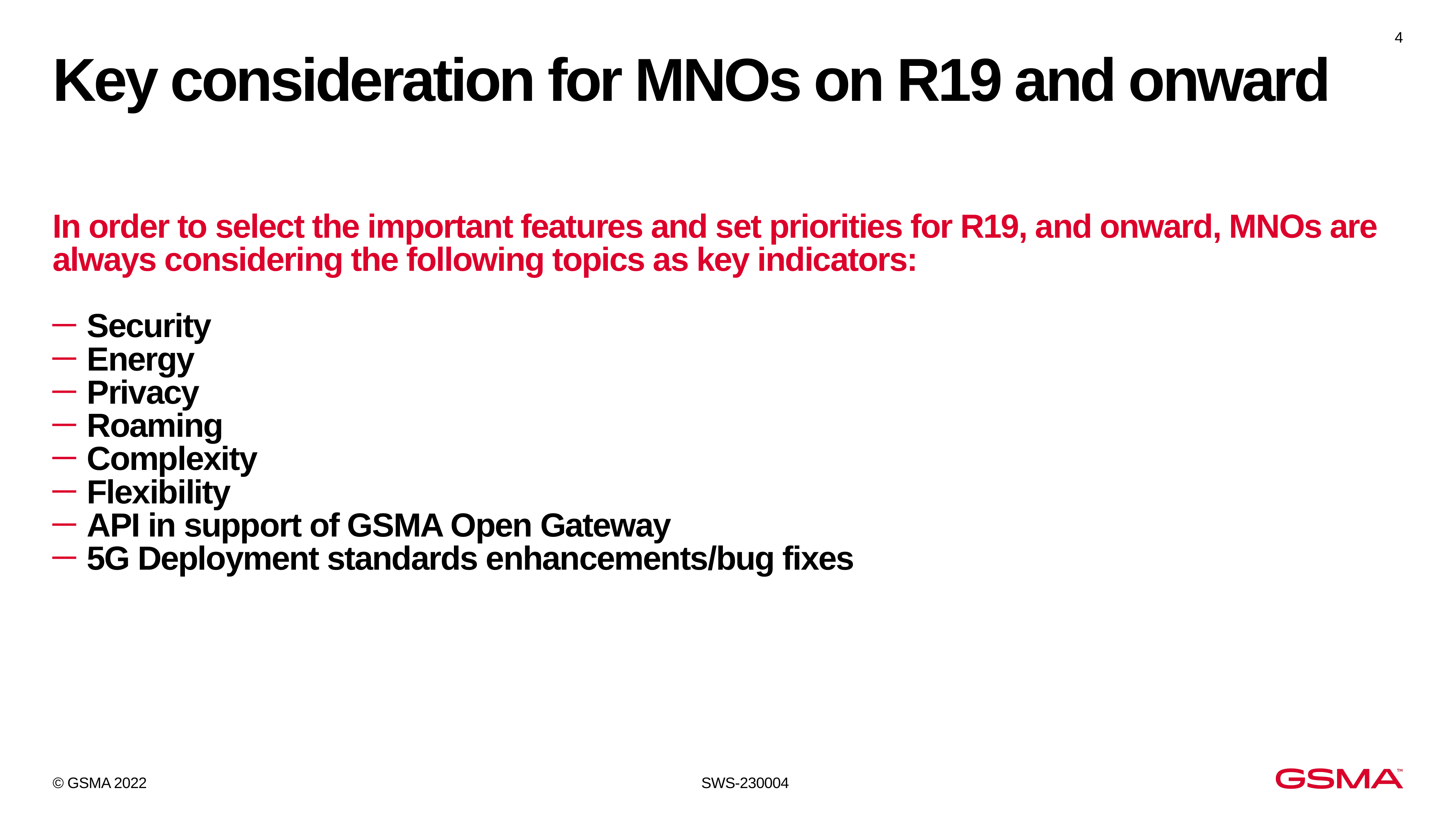

4
# Key consideration for MNOs on R19 and onward
In order to select the important features and set priorities for R19, and onward, MNOs are always considering the following topics as key indicators:

Security
Energy
Privacy
Roaming
Complexity
Flexibility
API in support of GSMA Open Gateway
5G Deployment standards enhancements/bug fixes

© GSMA 2022